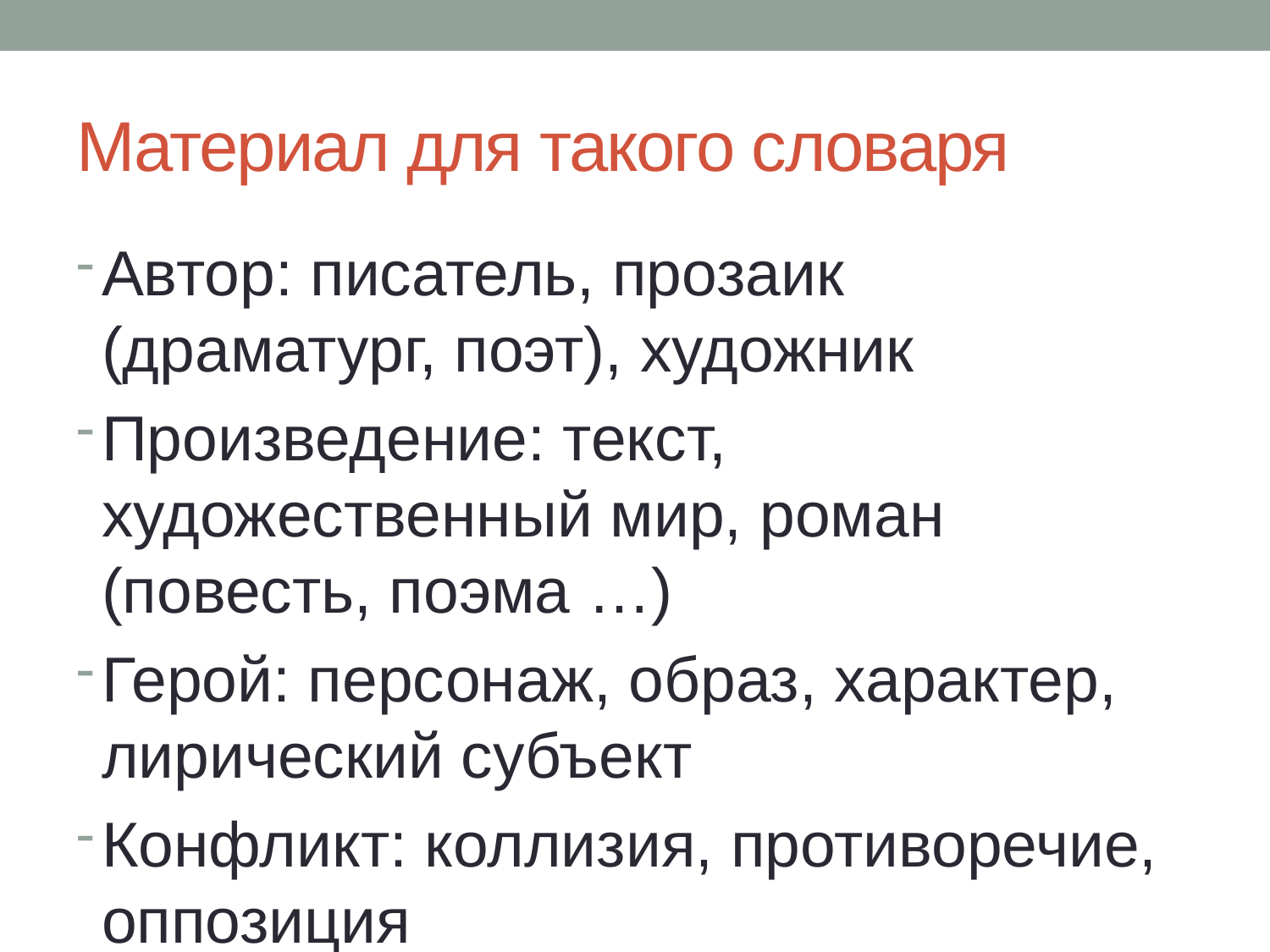

# Материал для такого словаря
Автор: писатель, прозаик (драматург, поэт), художник
Произведение: текст, художественный мир, роман (повесть, поэма …)
Герой: персонаж, образ, характер, лирический субъект
Конфликт: коллизия, противоречие, оппозиция